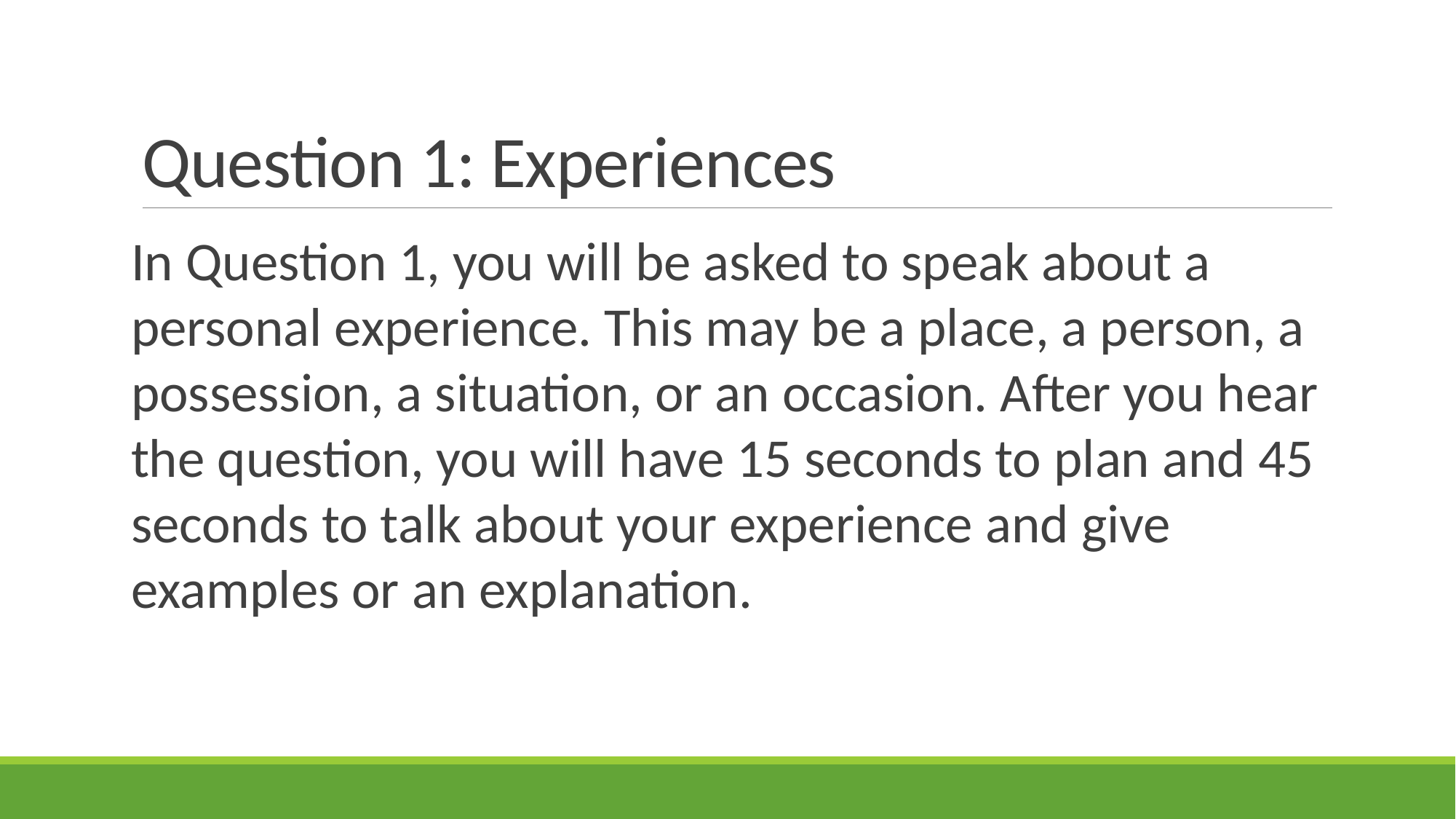

# Question 1: Experiences
In Question 1, you will be asked to speak about a personal experience. This may be a place, a person, a possession, a situation, or an occasion. After you hear the question, you will have 15 seconds to plan and 45 seconds to talk about your experience and give examples or an explanation.